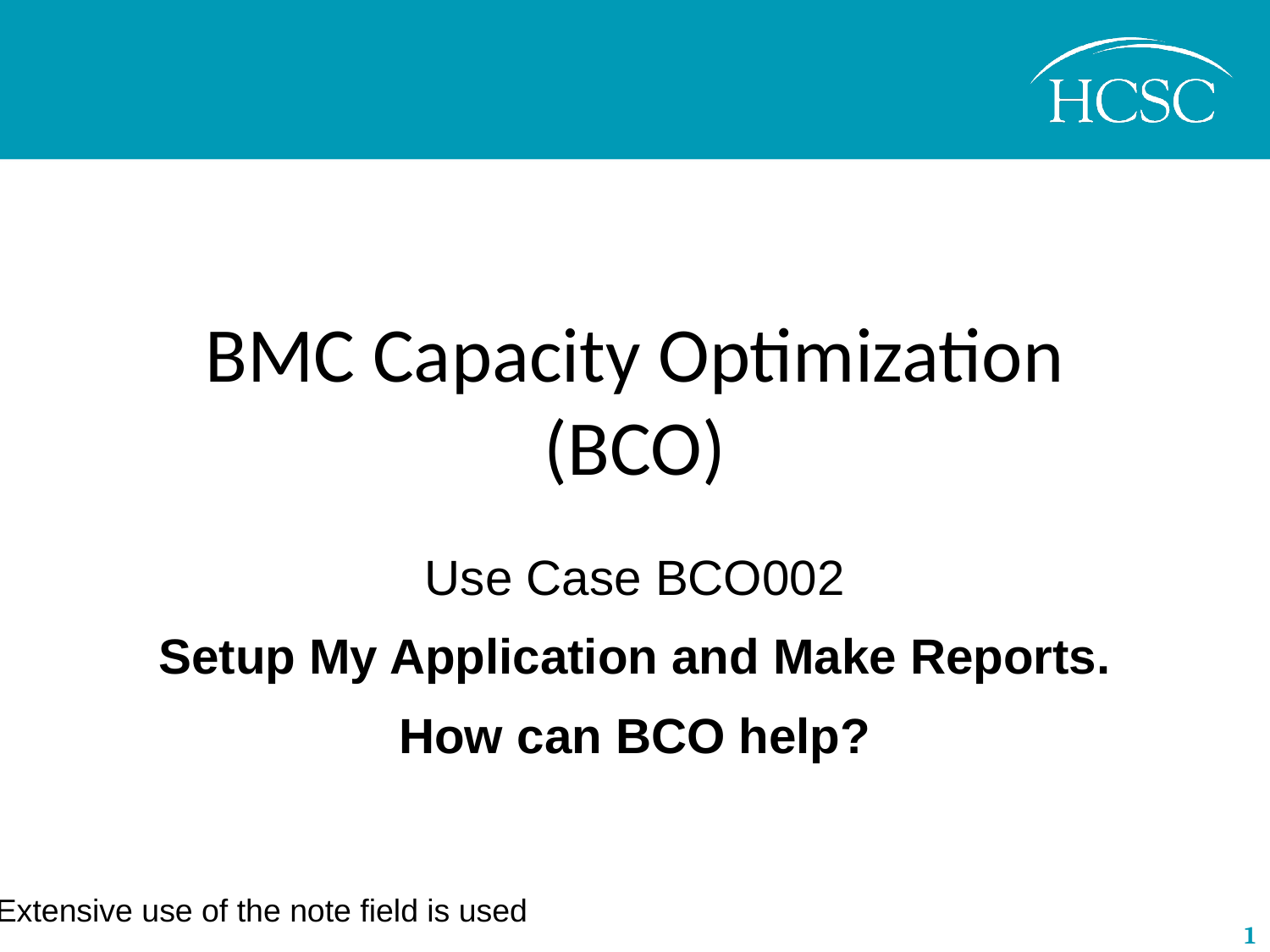

# BMC Capacity Optimization (BCO)
Use Case BCO002
Setup My Application and Make Reports.
How can BCO help?
Extensive use of the note field is used